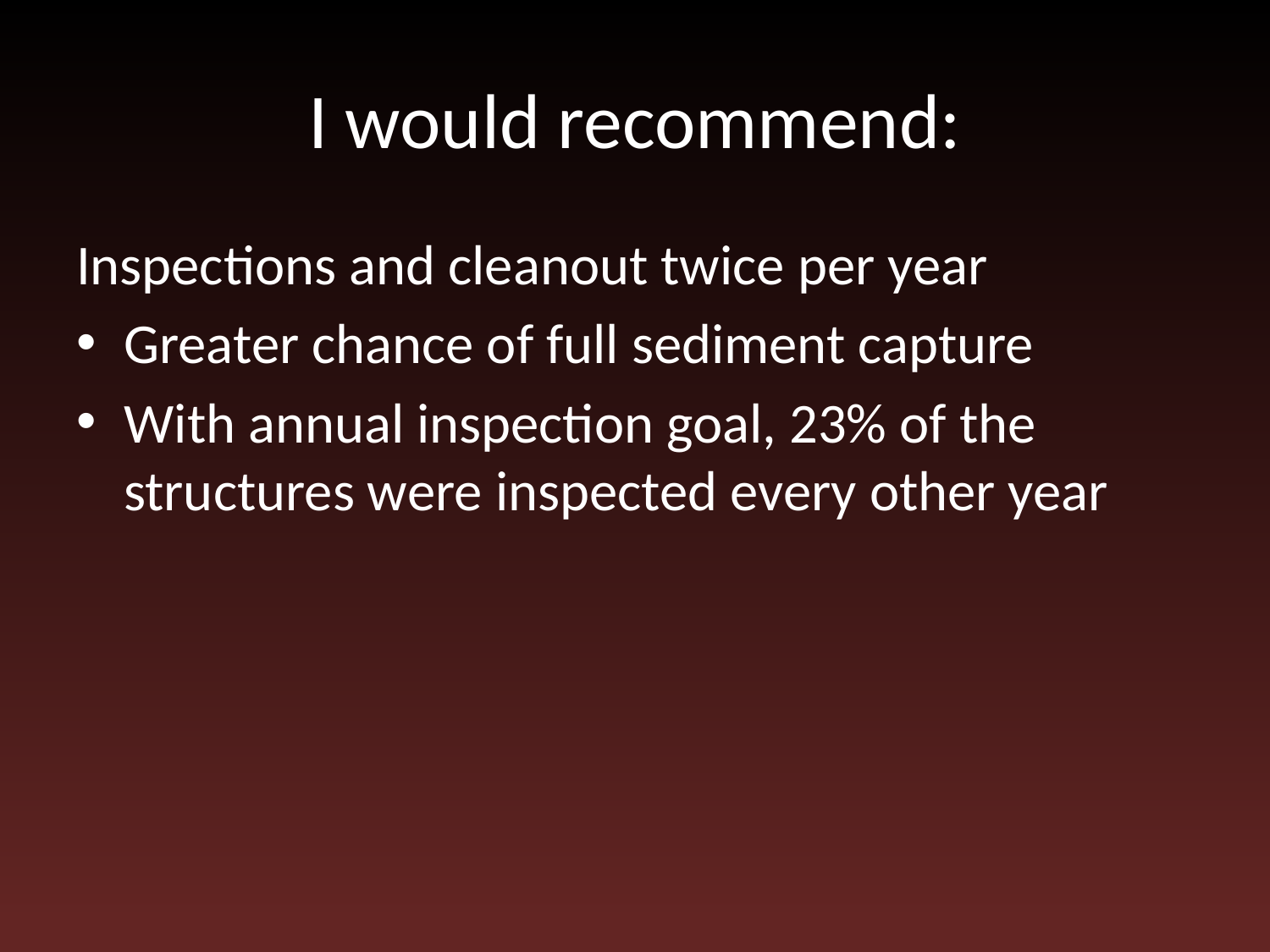

# I would recommend:
Inspections and cleanout twice per year
Greater chance of full sediment capture
With annual inspection goal, 23% of the structures were inspected every other year